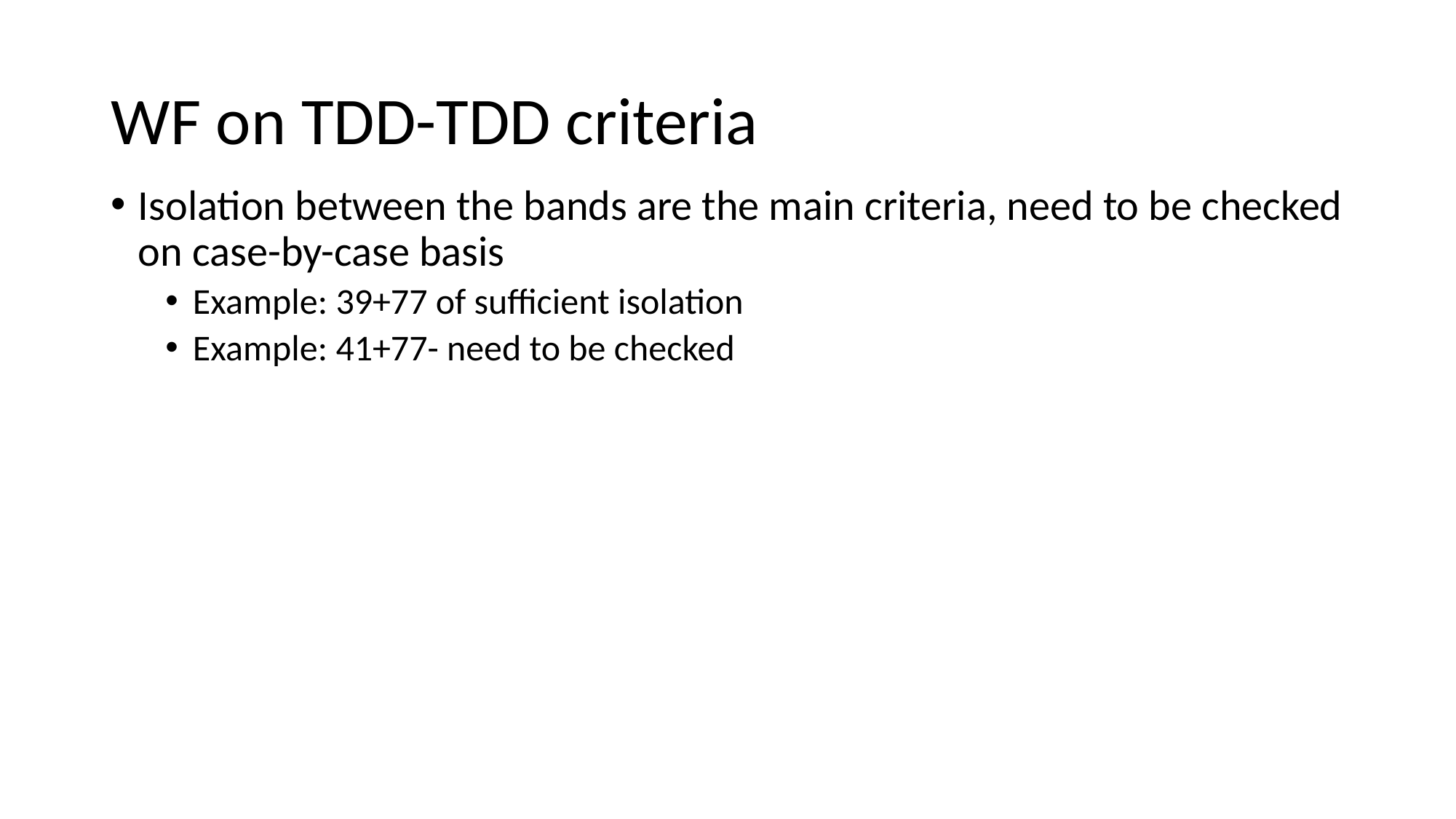

# WF on TDD-TDD criteria
Isolation between the bands are the main criteria, need to be checked on case-by-case basis
Example: 39+77 of sufficient isolation
Example: 41+77- need to be checked